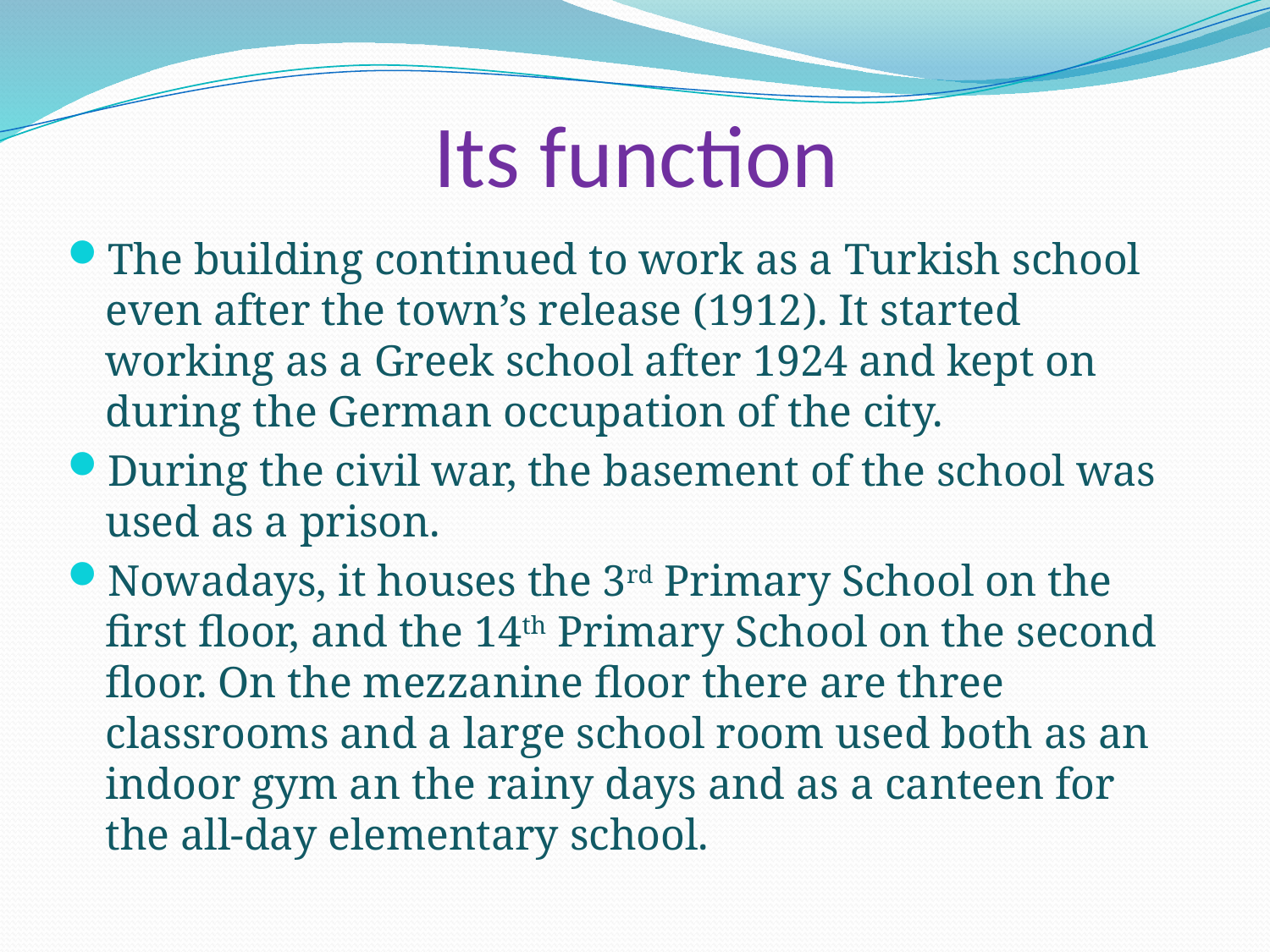

# Its function
The building continued to work as a Turkish school even after the town’s release (1912). It started working as a Greek school after 1924 and kept on during the German occupation of the city.
During the civil war, the basement of the school was used as a prison.
Nowadays, it houses the 3rd Primary School on the first floor, and the 14th Primary School on the second floor. On the mezzanine floor there are three classrooms and a large school room used both as an indoor gym an the rainy days and as a canteen for the all-day elementary school.